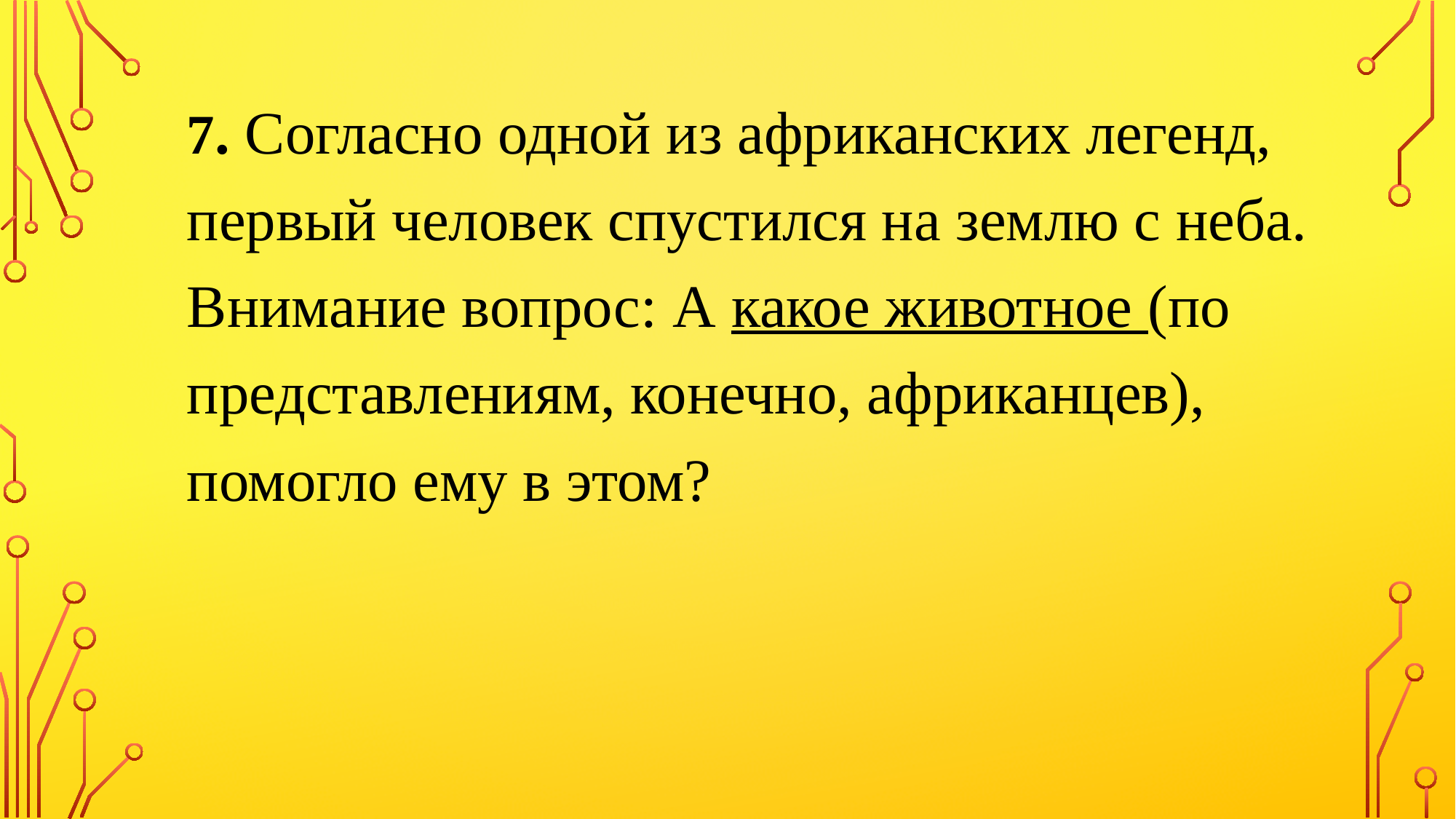

7. Согласно одной из африканских легенд, первый человек спустился на землю с неба.
Внимание вопрос: А какое животное (по представлениям, конечно, африканцев), помогло ему в этом?